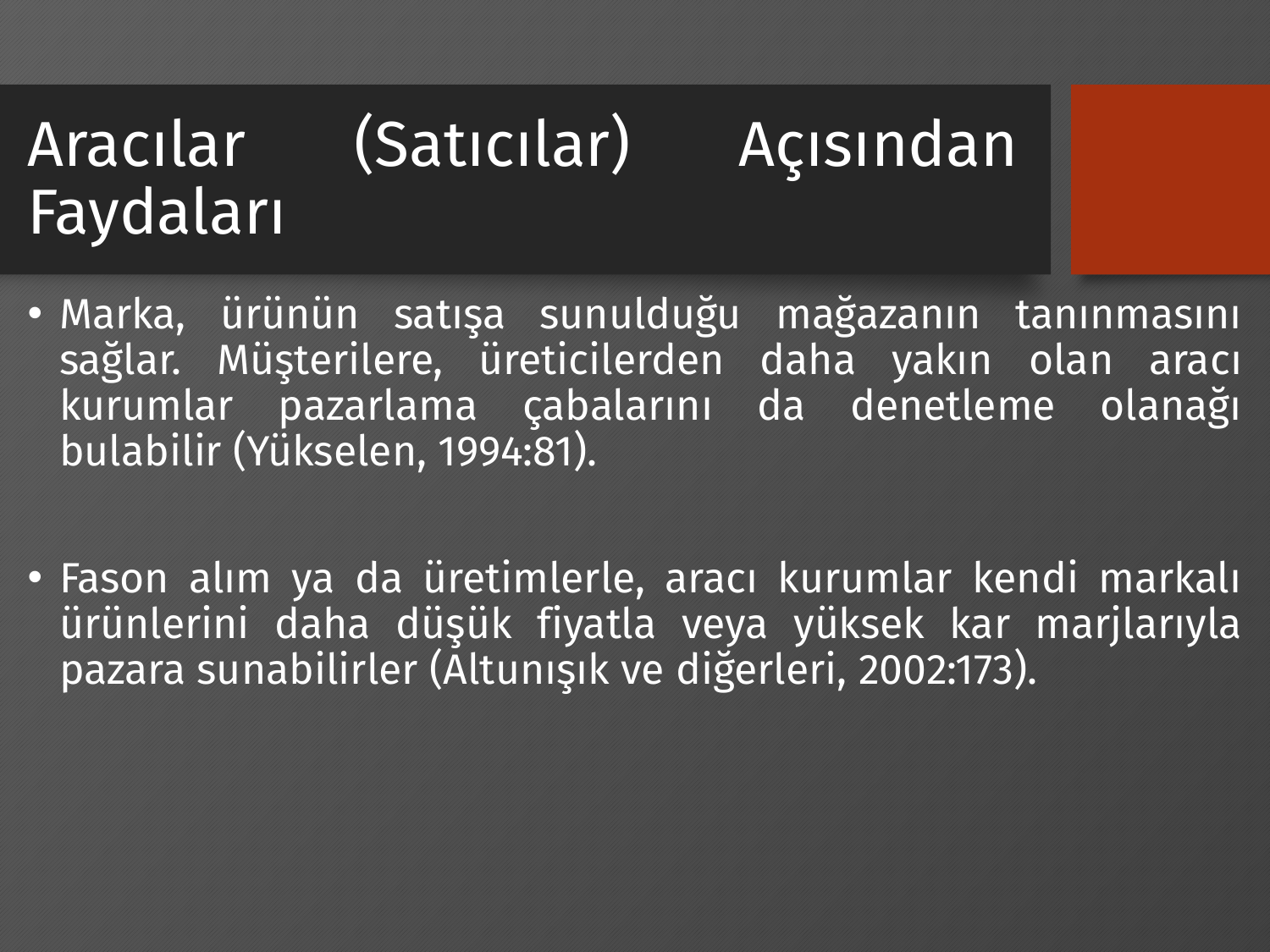

# Aracılar (Satıcılar) Açısından Faydaları
Marka, ürünün satışa sunulduğu mağazanın tanınmasını sağlar. Müşterilere, üreticilerden daha yakın olan aracı kurumlar pazarlama çabalarını da denetleme olanağı bulabilir (Yükselen, 1994:81).

Fason alım ya da üretimlerle, aracı kurumlar kendi markalı ürünlerini daha düşük fiyatla veya yüksek kar marjlarıyla pazara sunabilirler (Altunışık ve diğerleri, 2002:173).